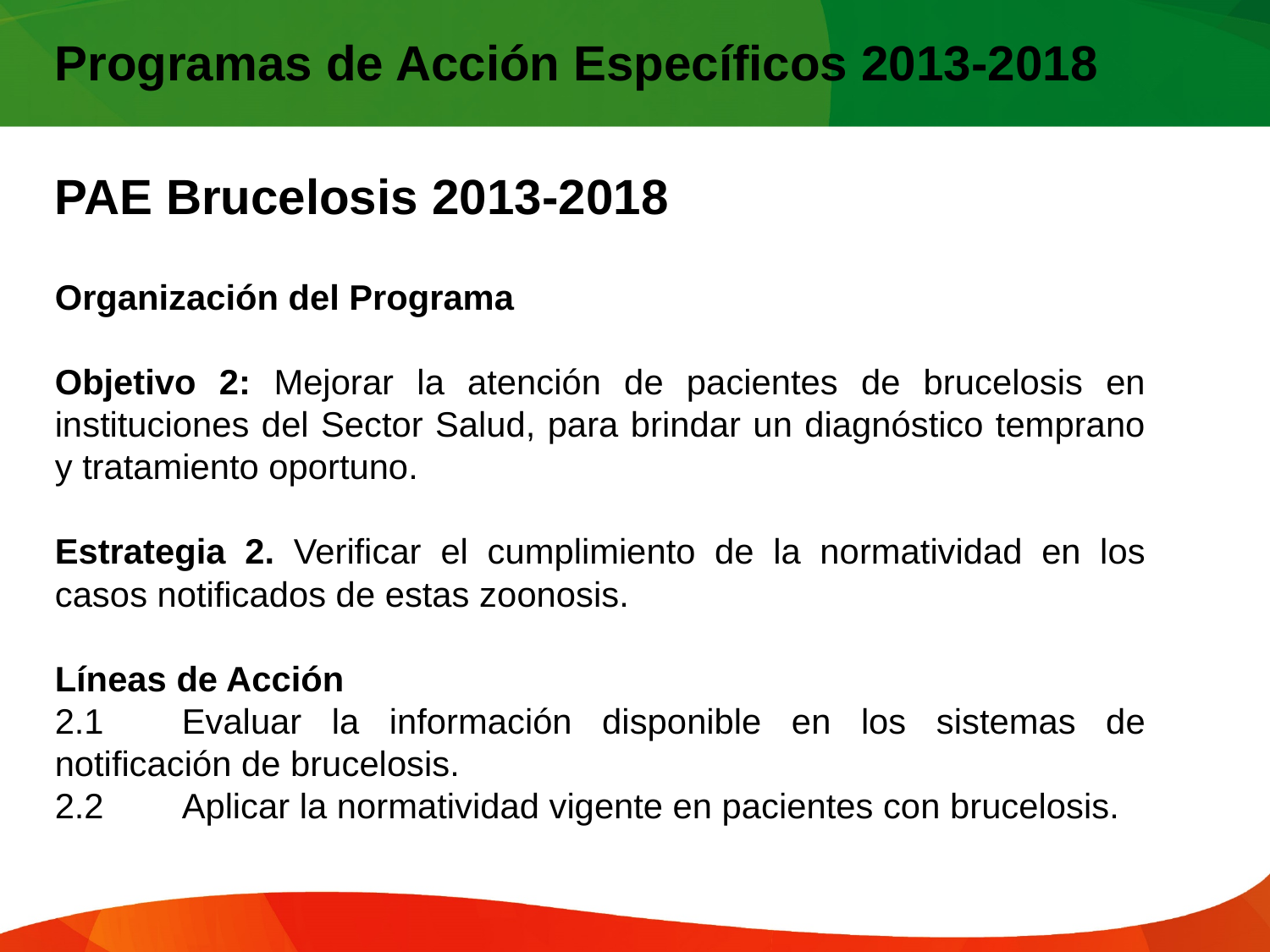

Programas de Acción Específicos 2013-2018
PAE Brucelosis 2013-2018

Organización del Programa

Objetivo 2: Mejorar la atención de pacientes de brucelosis en instituciones del Sector Salud, para brindar un diagnóstico temprano y tratamiento oportuno.

Estrategia 2. Verificar el cumplimiento de la normatividad en los casos notificados de estas zoonosis.

Líneas de Acción
2.1	Evaluar la información disponible en los sistemas de notificación de brucelosis.
2.2	Aplicar la normatividad vigente en pacientes con brucelosis.